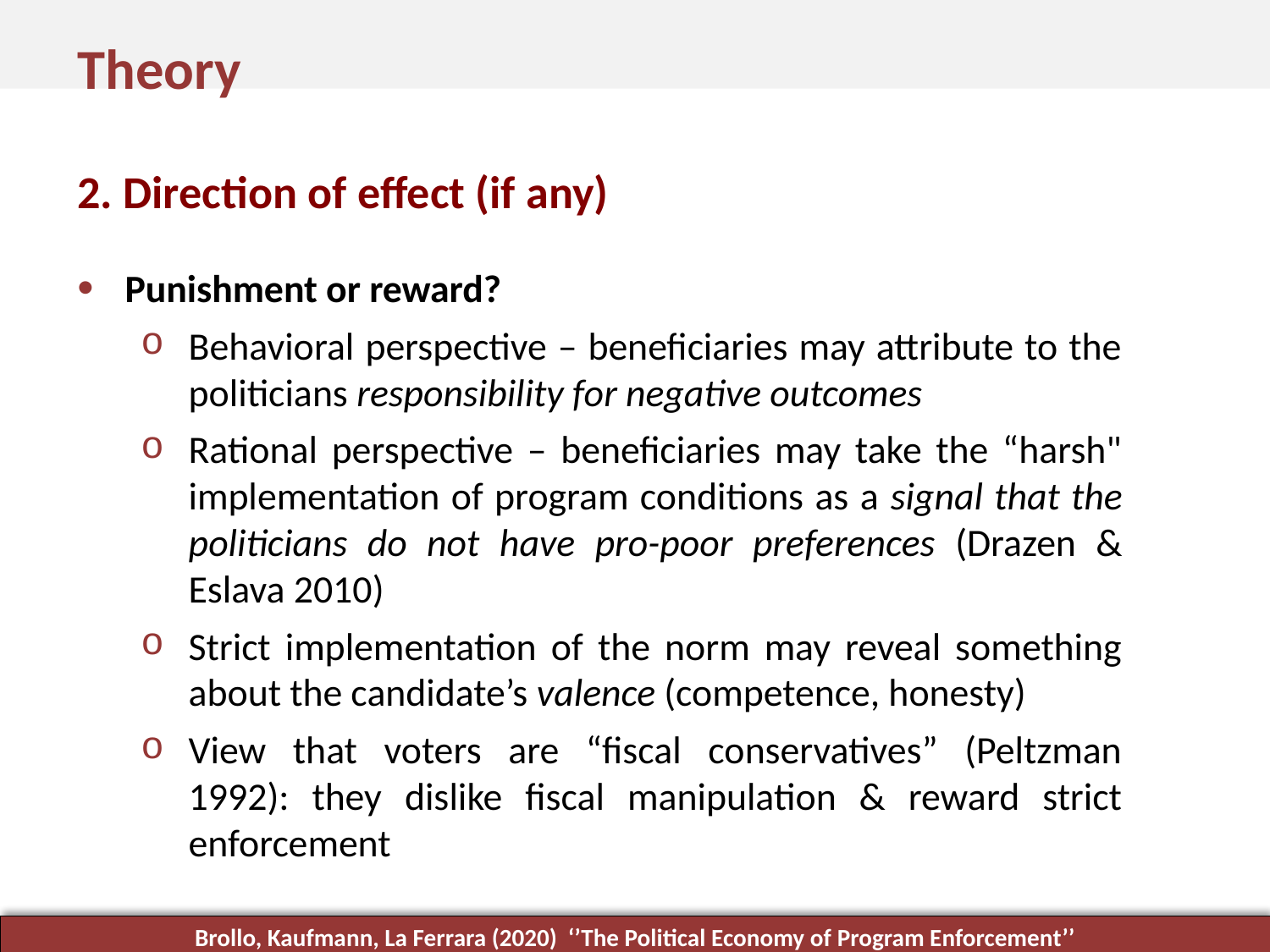

Theory
2. Direction of effect (if any)

Punishment or reward?
Behavioral perspective – beneficiaries may attribute to the politicians responsibility for negative outcomes
Rational perspective – beneficiaries may take the “harsh" implementation of program conditions as a signal that the politicians do not have pro-poor preferences (Drazen & Eslava 2010)
Strict implementation of the norm may reveal something about the candidate’s valence (competence, honesty)
View that voters are “fiscal conservatives” (Peltzman 1992): they dislike fiscal manipulation & reward strict enforcement

Brollo, Kaufmann, La Ferrara (2020)  ‘’The Political Economy of Program Enforcement’’